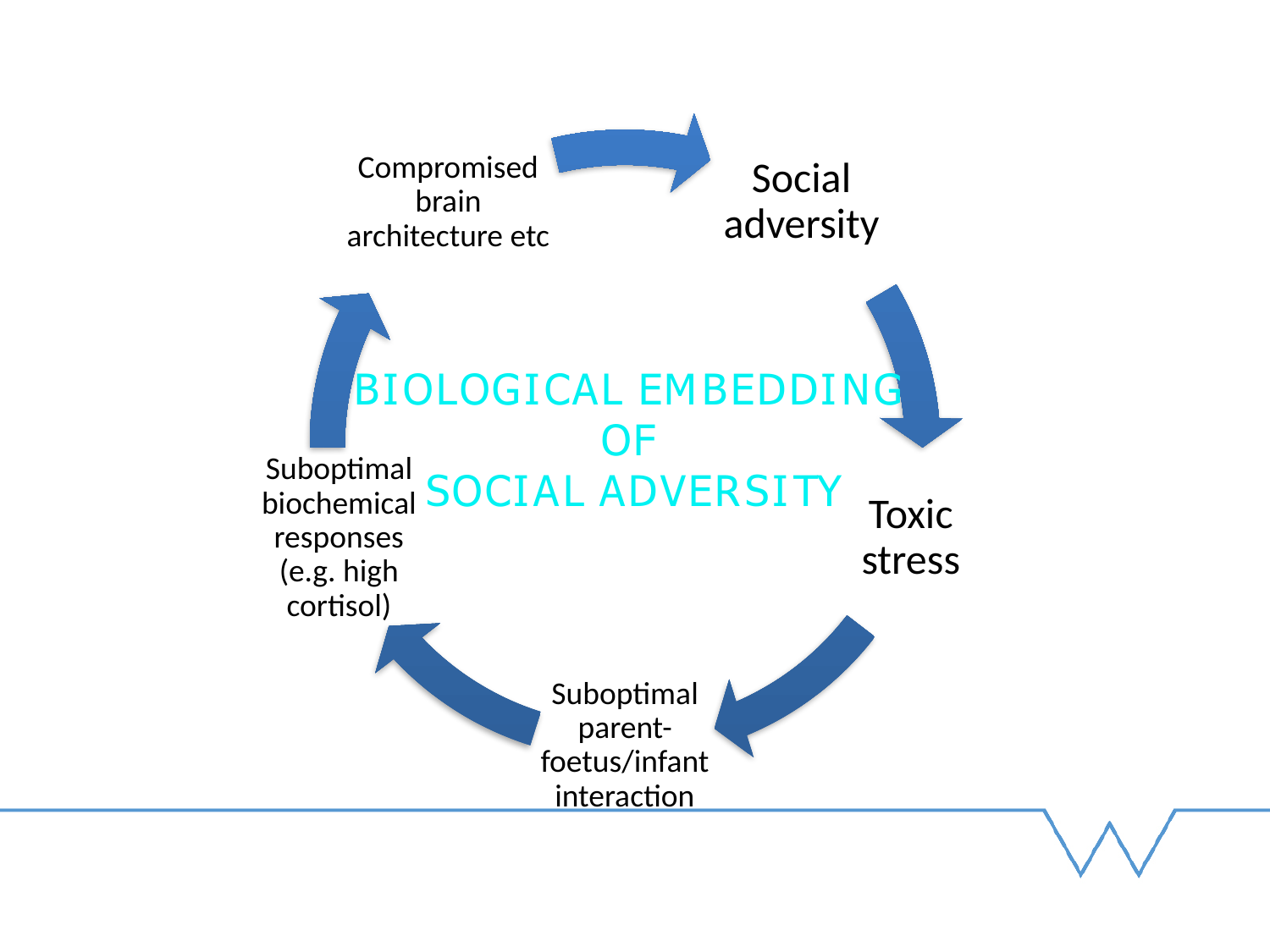

Social adversity
Toxic stress
Suboptimal parent-foetus/infant interaction
Suboptimal biochemical responses (e.g. high cortisol)
Compromised brain architecture etc
BIOLOGICAL EMBEDDING
OF
SOCIAL ADVERSITY